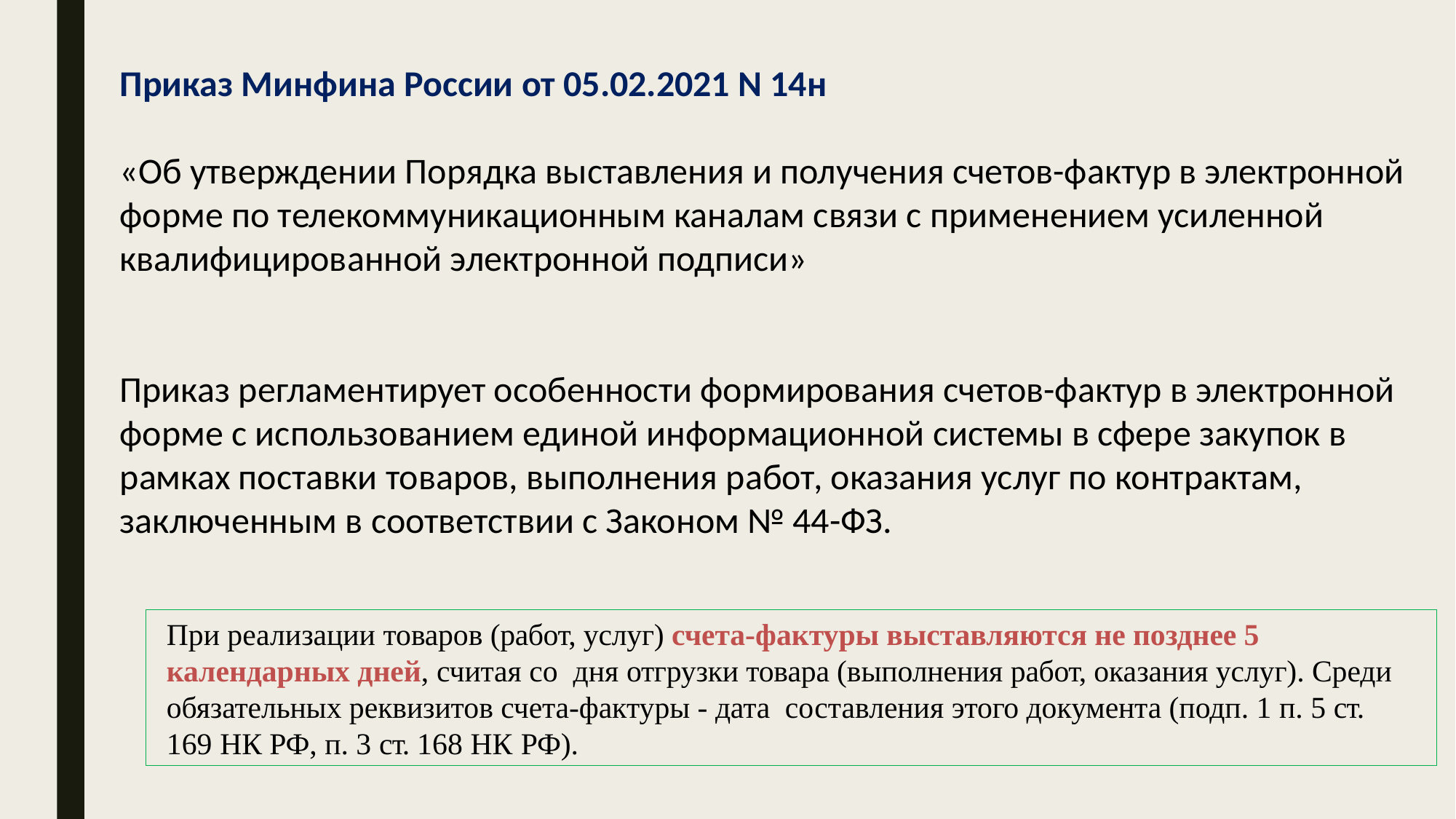

Приказ Минфина России от 05.02.2021 N 14н

«Об утверждении Порядка выставления и получения счетов-фактур в электронной форме по телекоммуникационным каналам связи с применением усиленной квалифицированной электронной подписи»

Приказ регламентирует особенности формирования счетов-фактур в электронной форме с использованием единой информационной системы в сфере закупок в рамках поставки товаров, выполнения работ, оказания услуг по контрактам, заключенным в соответствии с Законом № 44-ФЗ.
При реализации товаров (работ, услуг) счета-фактуры выставляются не позднее 5 календарных дней, считая со  дня отгрузки товара (выполнения работ, оказания услуг). Среди обязательных реквизитов счета-фактуры - дата  составления этого документа (подп. 1 п. 5 ст. 169 НК РФ, п. 3 ст. 168 НК РФ).